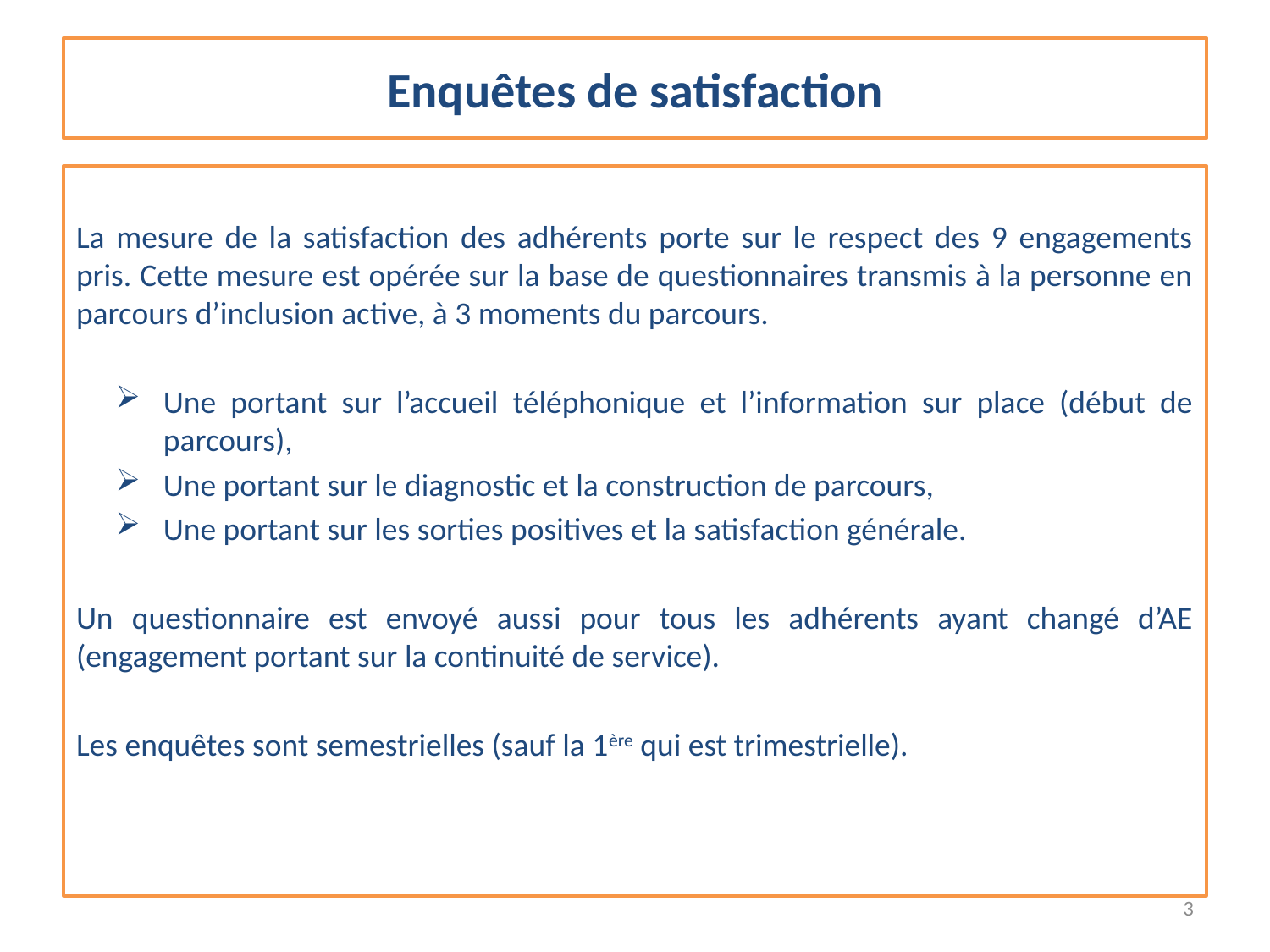

# Enquêtes de satisfaction

La mesure de la satisfaction des adhérents porte sur le respect des 9 engagements pris. Cette mesure est opérée sur la base de questionnaires transmis à la personne en parcours d’inclusion active, à 3 moments du parcours.

Une portant sur l’accueil téléphonique et l’information sur place (début de parcours),
Une portant sur le diagnostic et la construction de parcours,
Une portant sur les sorties positives et la satisfaction générale.

Un questionnaire est envoyé aussi pour tous les adhérents ayant changé d’AE (engagement portant sur la continuité de service).

Les enquêtes sont semestrielles (sauf la 1ère qui est trimestrielle).

3